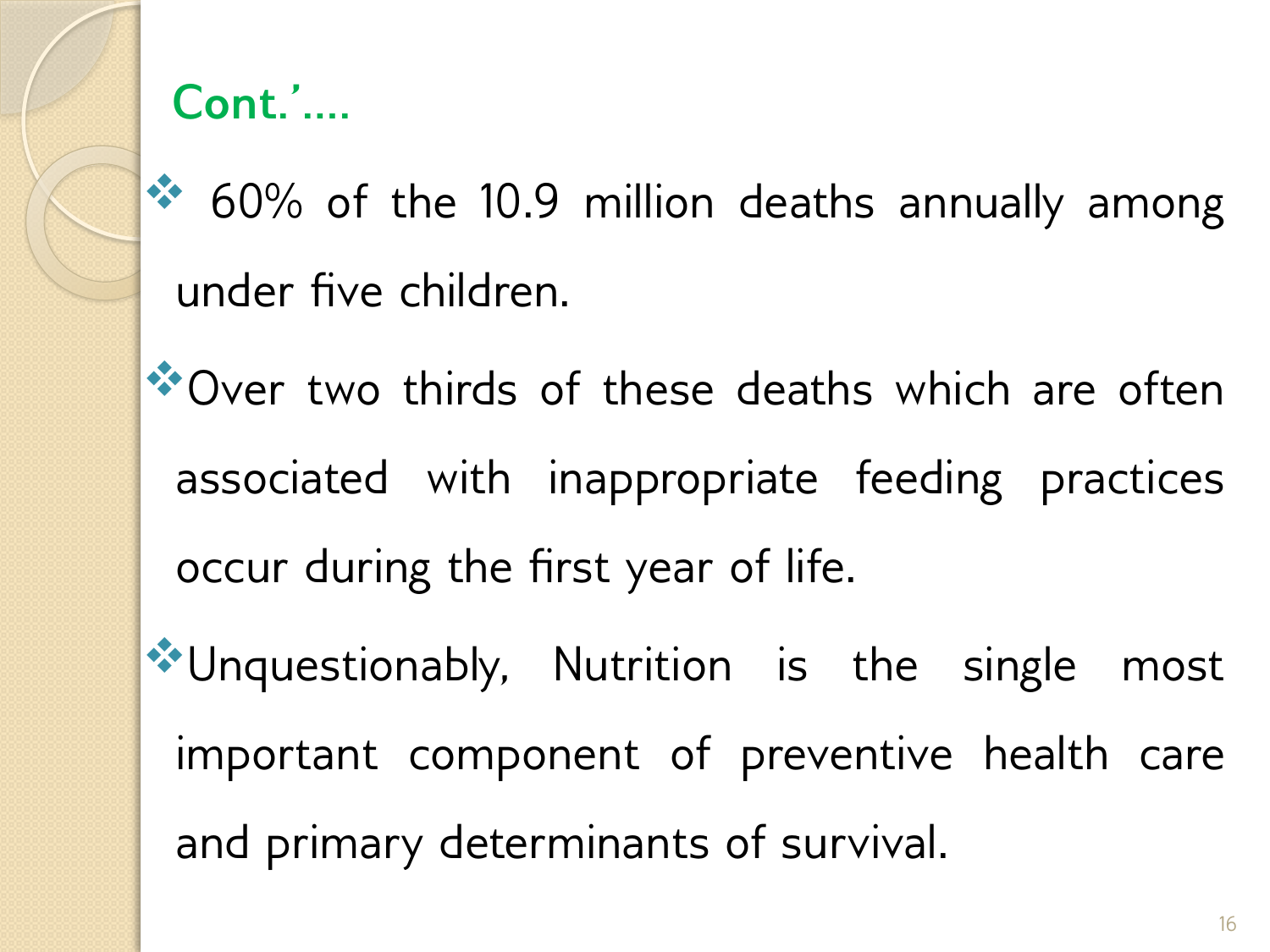

Cont.’….
 60% of the 10.9 million deaths annually among under five children.
Over two thirds of these deaths which are often associated with inappropriate feeding practices occur during the first year of life.
Unquestionably, Nutrition is the single most important component of preventive health care and primary determinants of survival.

16